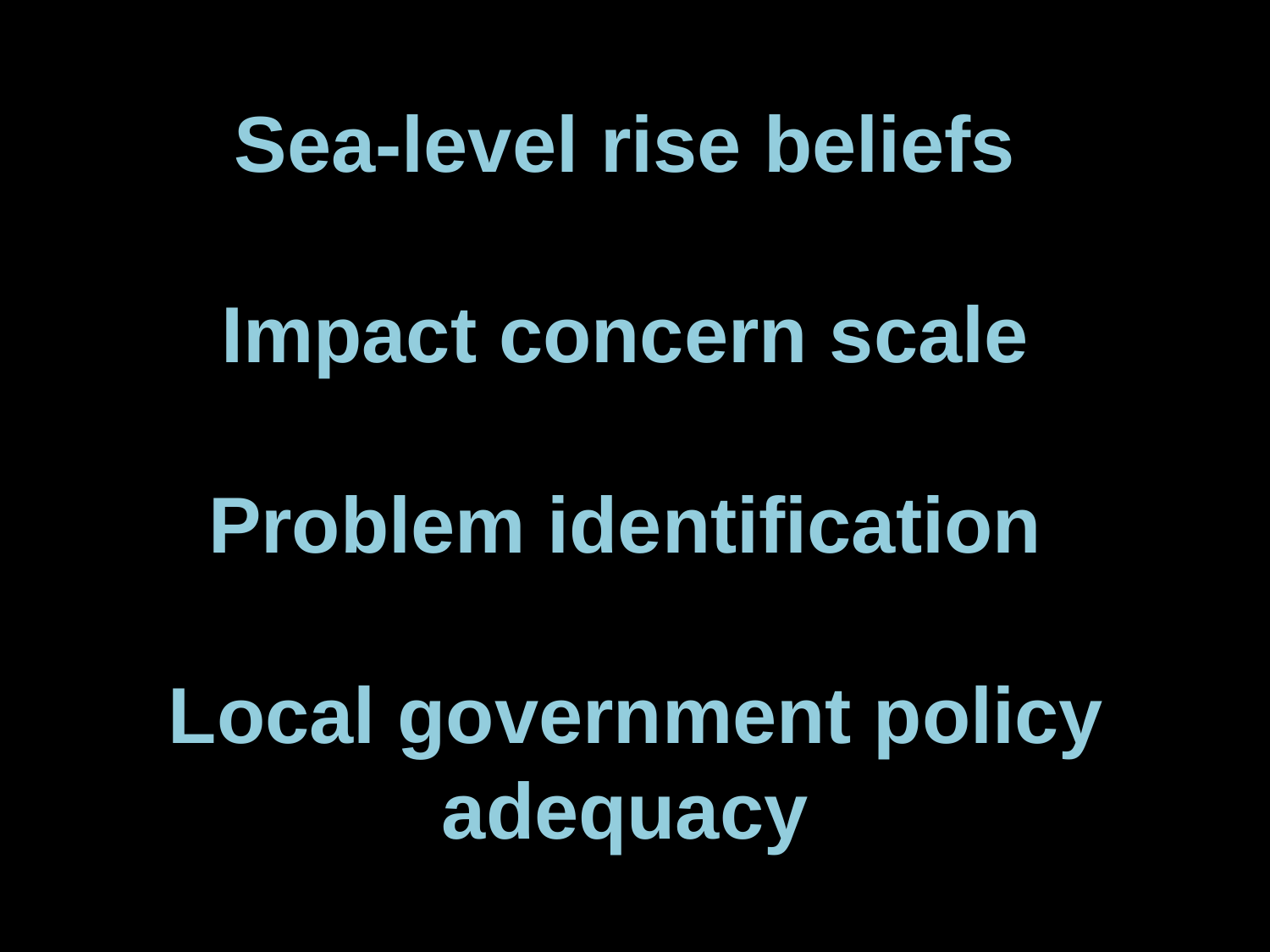

Sea-level rise beliefs
Impact concern scale

Problem identification

Local government policy adequacy